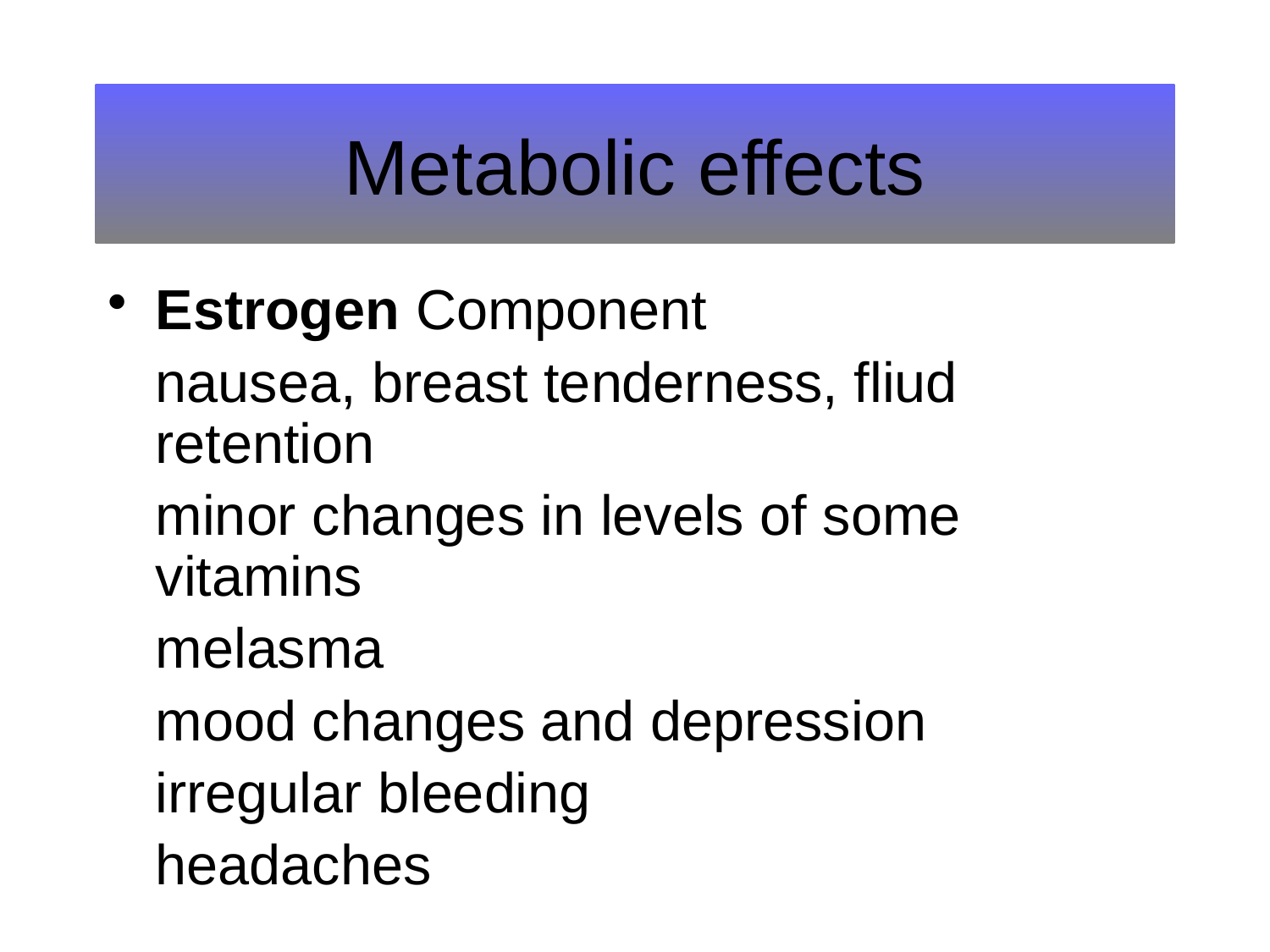

# Metabolic effects
Estrogen Component
	nausea, breast tenderness, fliud retention
	minor changes in levels of some vitamins
	melasma
	mood changes and depression
	irregular bleeding
	headaches